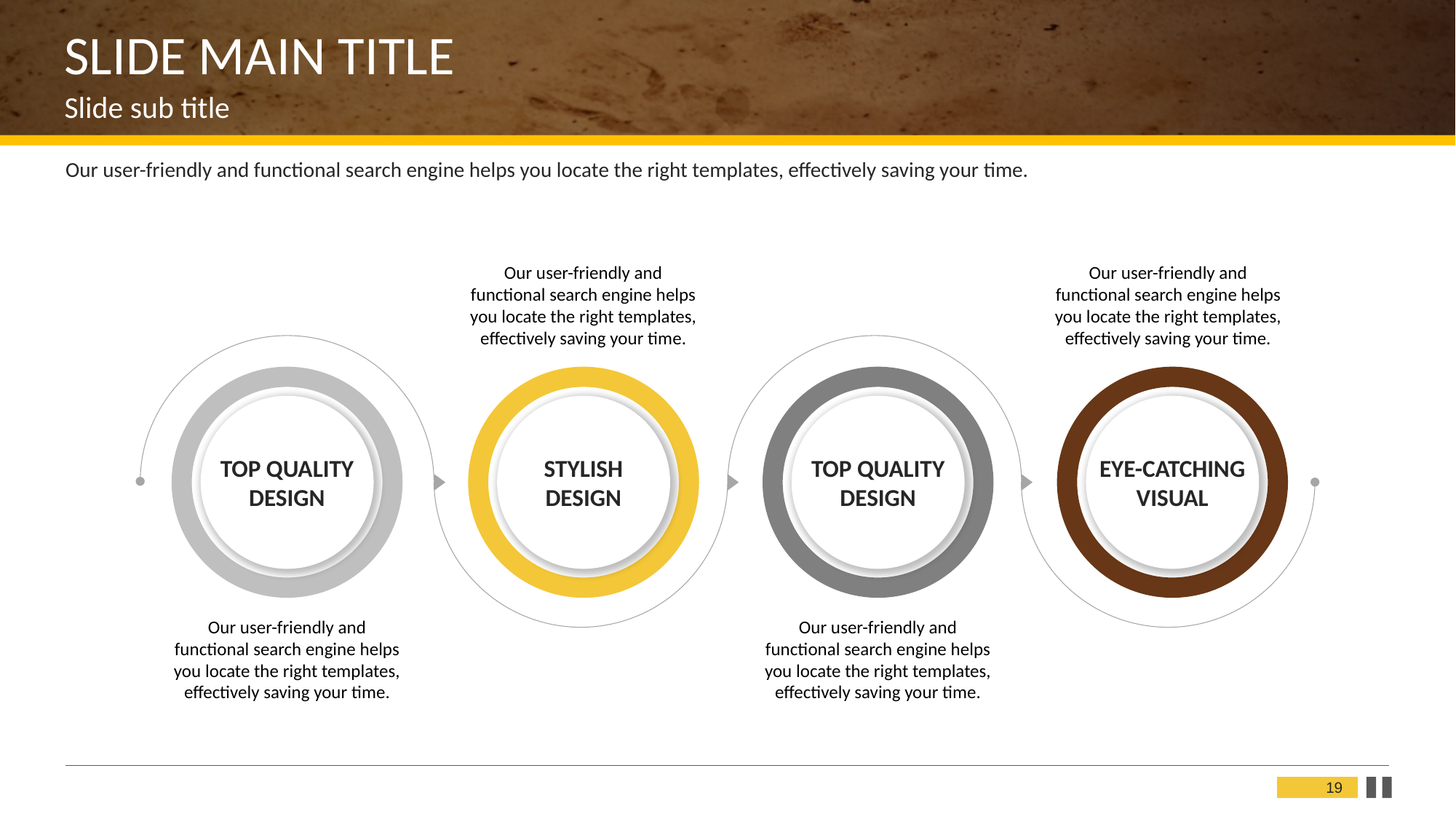

SLIDE MAIN TITLE
Slide sub title
Our user-friendly and functional search engine helps you locate the right templates, effectively saving your time.
Our user-friendly and functional search engine helps you locate the right templates, effectively saving your time.
Our user-friendly and functional search engine helps you locate the right templates, effectively saving your time.

TOP QUALITY DESIGN

STYLISH DESIGN

TOP QUALITY DESIGN

EYE-CATCHING VISUAL
Our user-friendly and functional search engine helps you locate the right templates, effectively saving your time.
Our user-friendly and functional search engine helps you locate the right templates, effectively saving your time.
19